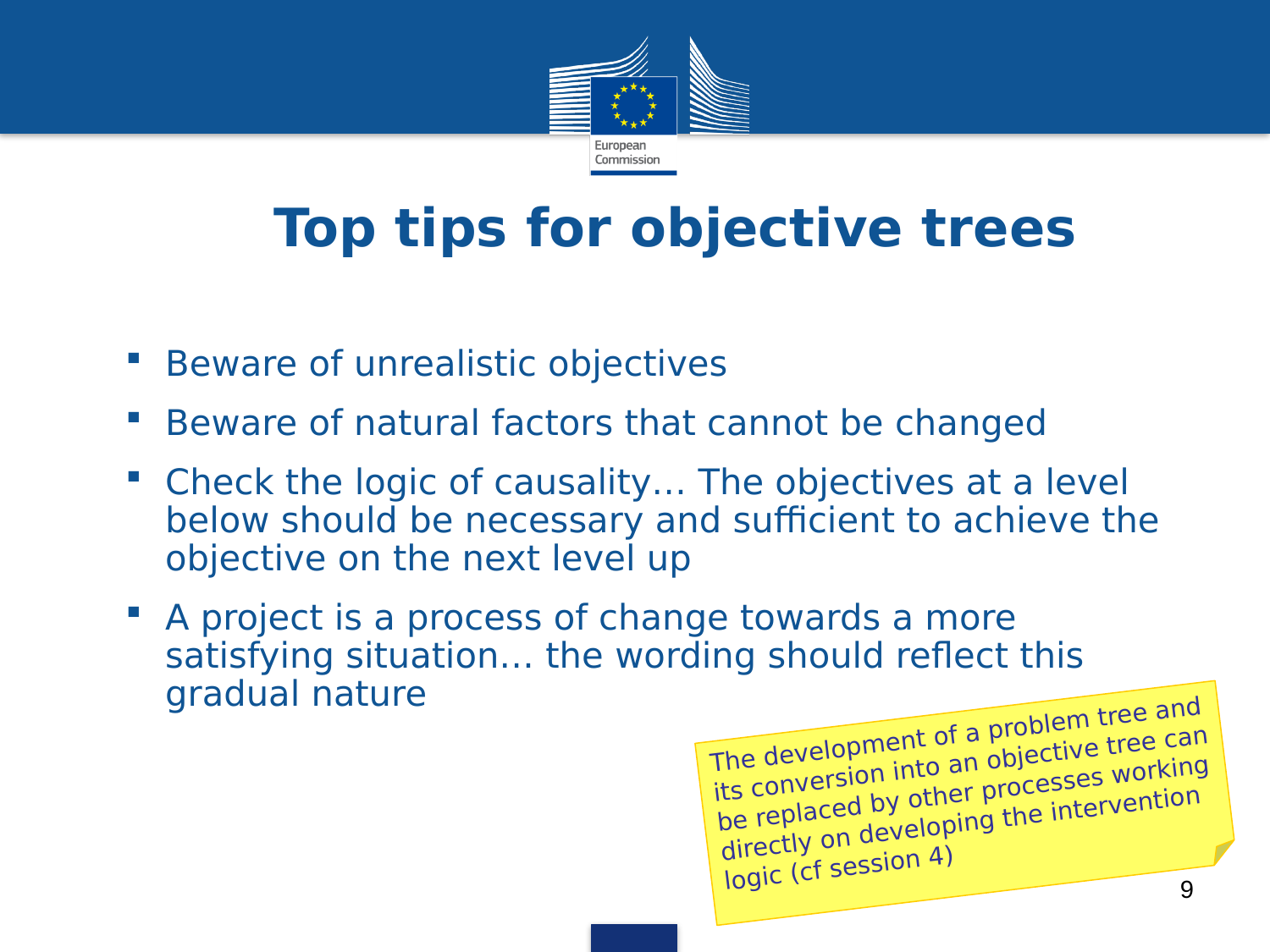

Top tips for objective trees

Beware of unrealistic objectives
Beware of natural factors that cannot be changed
Check the logic of causality… The objectives at a level below should be necessary and sufficient to achieve the objective on the next level up
A project is a process of change towards a more satisfying situation… the wording should reflect this gradual nature
The development of a problem tree and its conversion into an objective tree can be replaced by other processes working directly on developing the intervention logic (cf session 4)
9